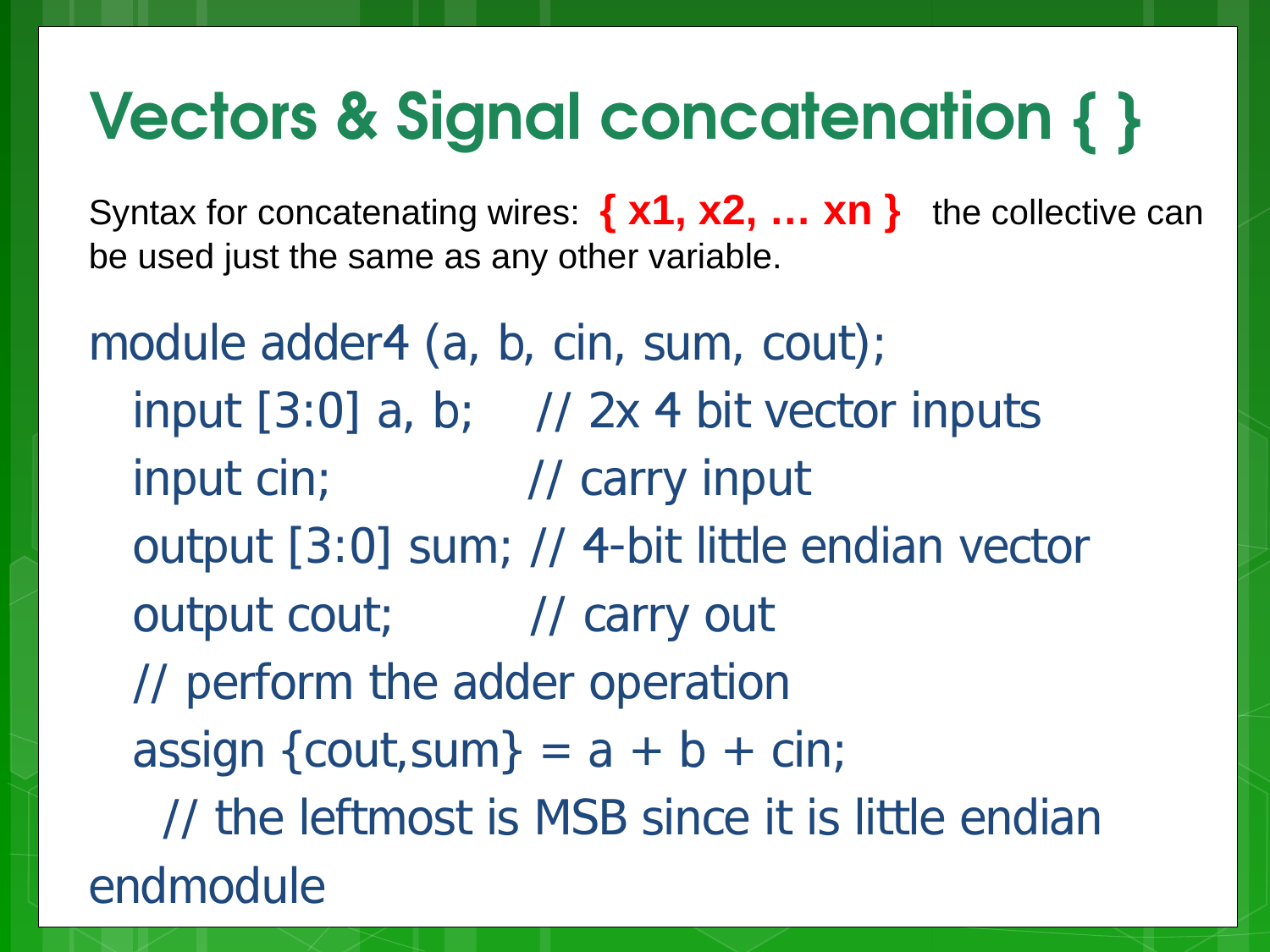

# Vectors & Signal concatenation { }
Syntax for concatenating wires:  { x1, x2, … xn }   the collective can be used just the same as any other variable.
module adder4 (a, b, cin, sum, cout);
	input [3:0] a, b;    // 2x 4 bit vector inputs
	input cin;             // carry input
	output [3:0] sum; // 4-bit little endian vector
	output cout;         // carry out
   // perform the adder operation
	assign {cout,sum} = a + b + cin;
     // the leftmost is MSB since it is little endian
endmodule